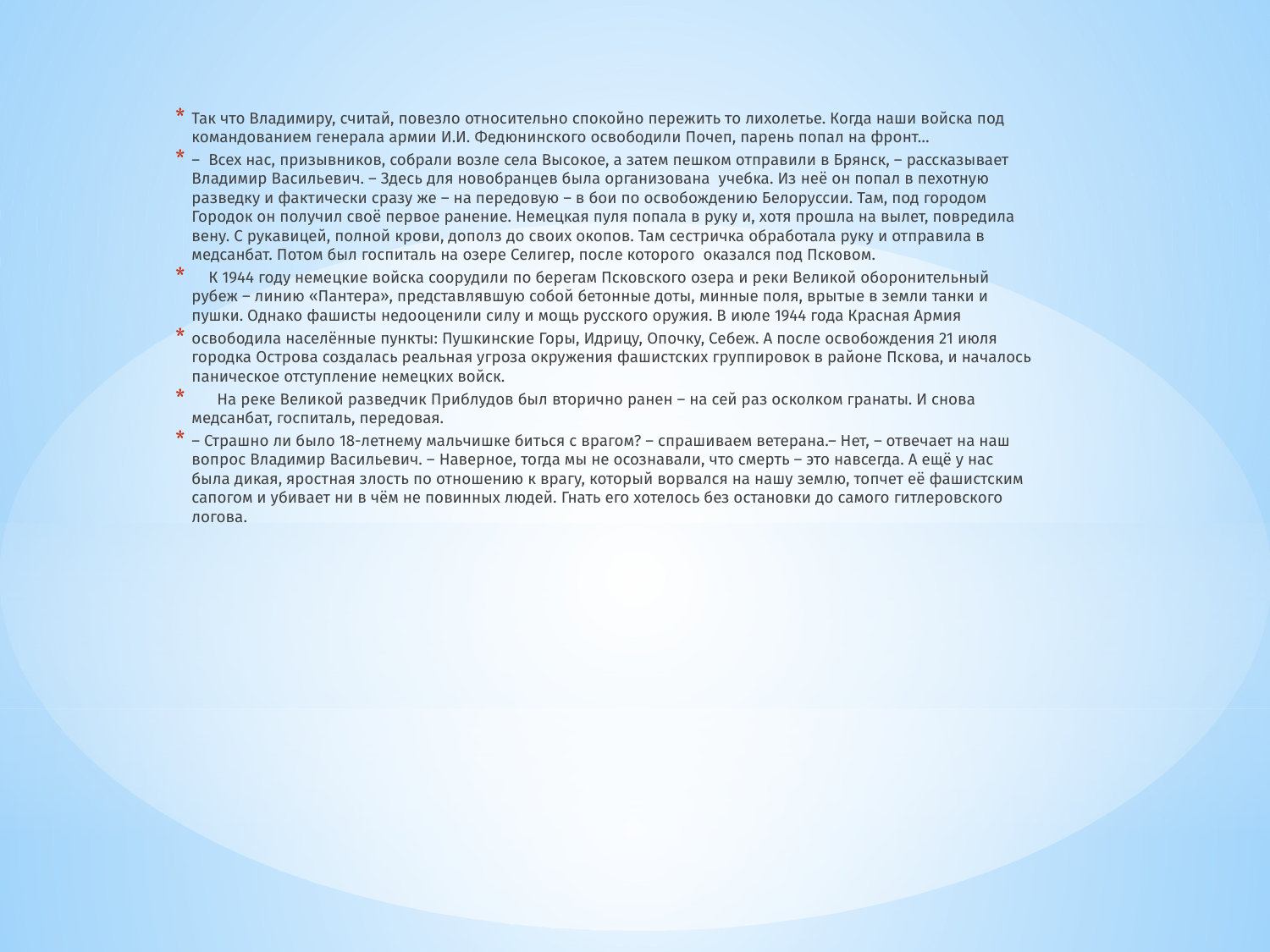

Так что Владимиру, считай, повезло относительно спокойно пережить то лихолетье. Когда наши войска под командованием генерала армии И.И. Федюнинского освободили Почеп, парень попал на фронт…
–  Всех нас, призывников, собрали возле села Высокое, а затем пешком отправили в Брянск, – рассказывает Владимир Васильевич. – Здесь для новобранцев была организована  учебка. Из неё он попал в пехотную разведку и фактически сразу же – на передовую – в бои по освобождению Белоруссии. Там, под городом Городок он получил своё первое ранение. Немецкая пуля попала в руку и, хотя прошла на вылет, повредила вену. С рукавицей, полной крови, дополз до своих окопов. Там сестричка обработала руку и отправила в медсанбат. Потом был госпиталь на озере Селигер, после которого  оказался под Псковом.
    К 1944 году немецкие войска соорудили по берегам Псковского озера и реки Великой оборонительный рубеж – линию «Пантера», представлявшую собой бетонные доты, минные поля, врытые в земли танки и пушки. Однако фашисты недооценили силу и мощь русского оружия. В июле 1944 года Красная Армия
освободила населённые пункты: Пушкинские Горы, Идрицу, Опочку, Себеж. А после освобождения 21 июля городка Острова создалась реальная угроза окружения фашистских группировок в районе Пскова, и началось паническое отступление немецких войск.
      На реке Великой разведчик Приблудов был вторично ранен – на сей раз осколком гранаты. И снова медсанбат, госпиталь, передовая.
– Страшно ли было 18-летнему мальчишке биться с врагом? – спрашиваем ветерана.– Нет, – отвечает на наш вопрос Владимир Васильевич. – Наверное, тогда мы не осознавали, что смерть – это навсегда. А ещё у нас была дикая, яростная злость по отношению к врагу, который ворвался на нашу землю, топчет её фашистским сапогом и убивает ни в чём не повинных людей. Гнать его хотелось без остановки до самого гитлеровского логова.